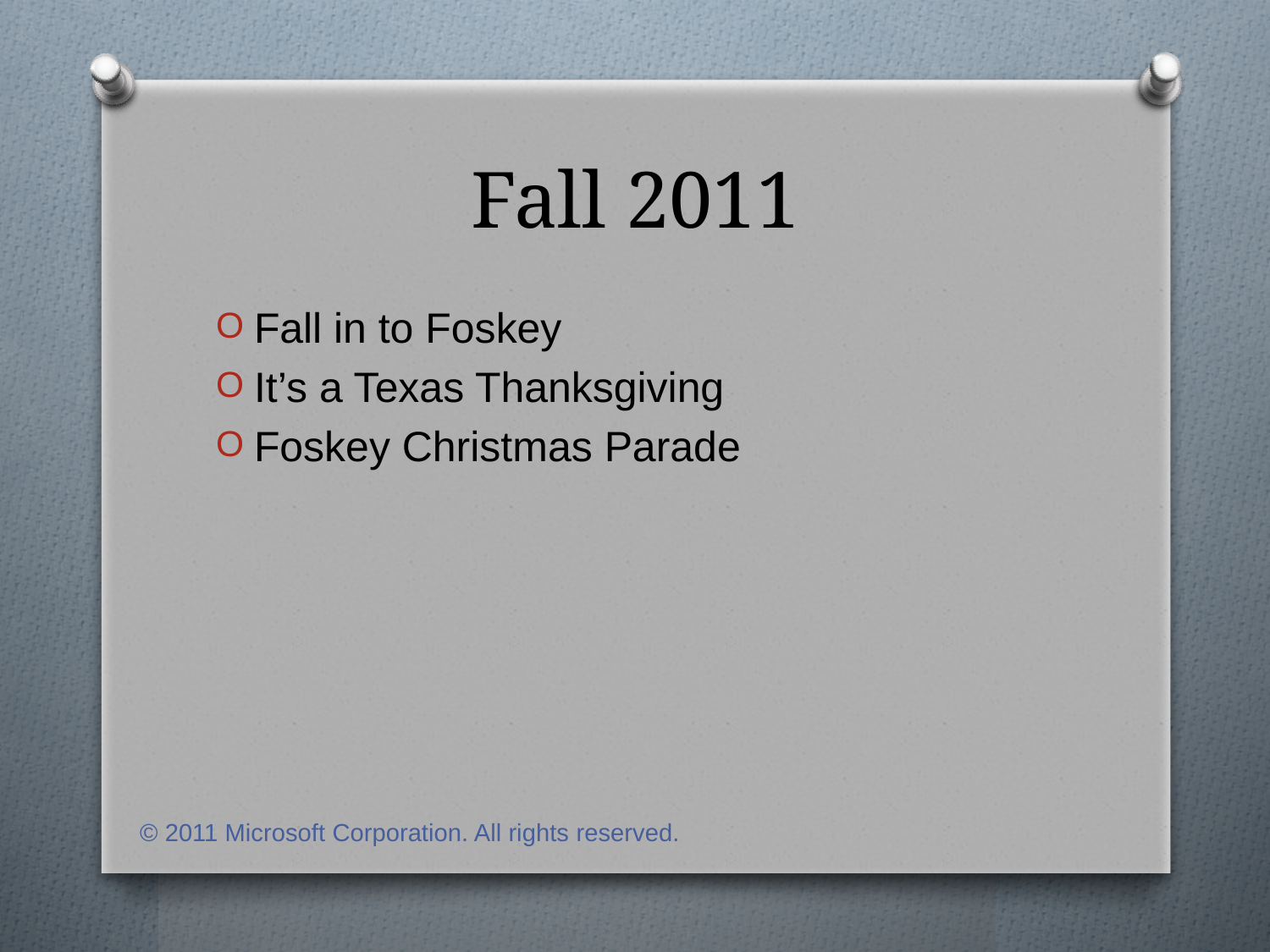

# Fall 2011
Fall in to Foskey
It’s a Texas Thanksgiving
Foskey Christmas Parade
© 2011 Microsoft Corporation. All rights reserved.